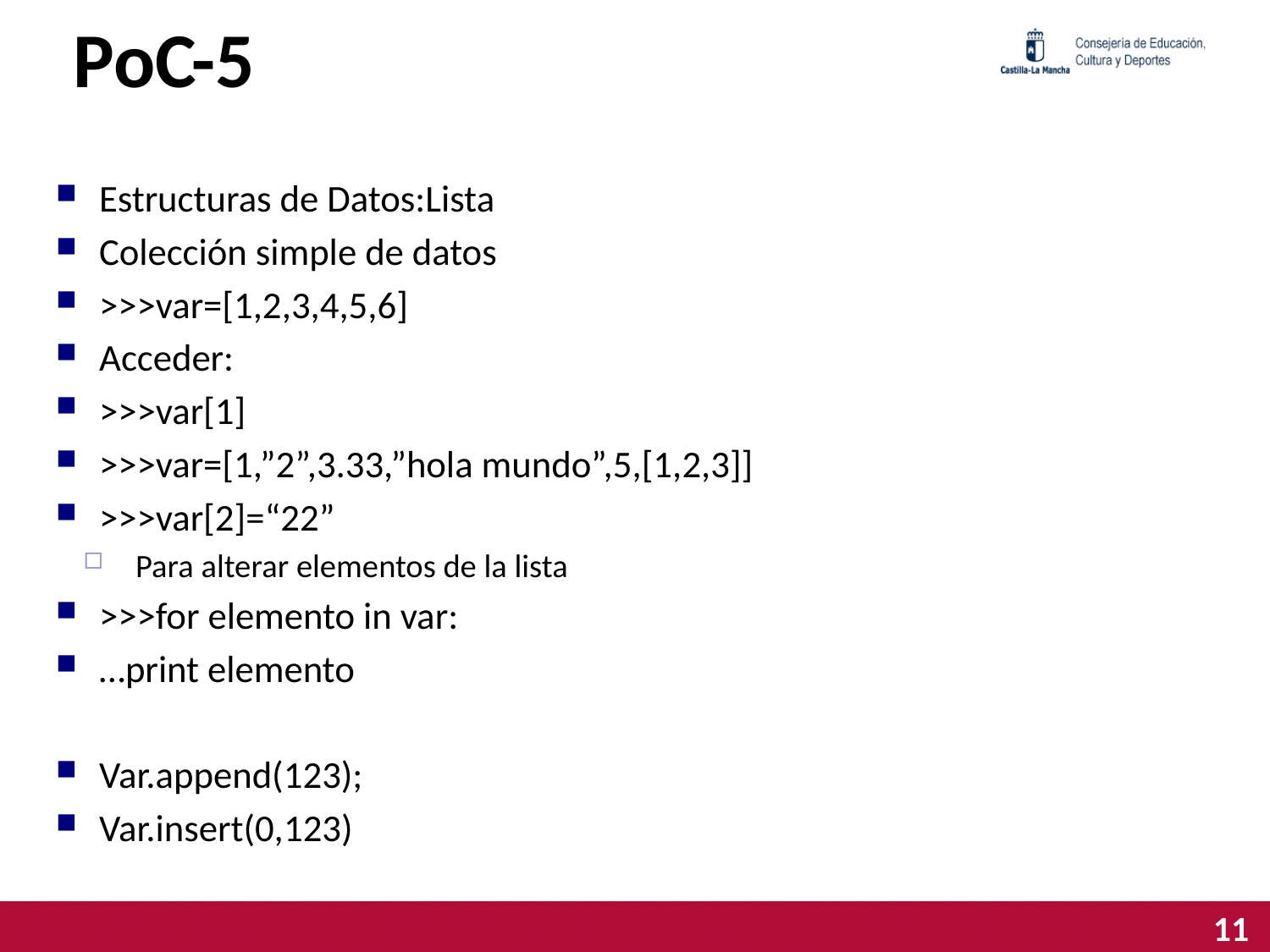

# PoC-5
Estructuras de Datos:Lista
Colección simple de datos
>>>var=[1,2,3,4,5,6]
Acceder:
>>>var[1]
>>>var=[1,”2”,3.33,”hola mundo”,5,[1,2,3]]
>>>var[2]=“22”
Para alterar elementos de la lista
>>>for elemento in var:
…print elemento

Var.append(123);
Var.insert(0,123)